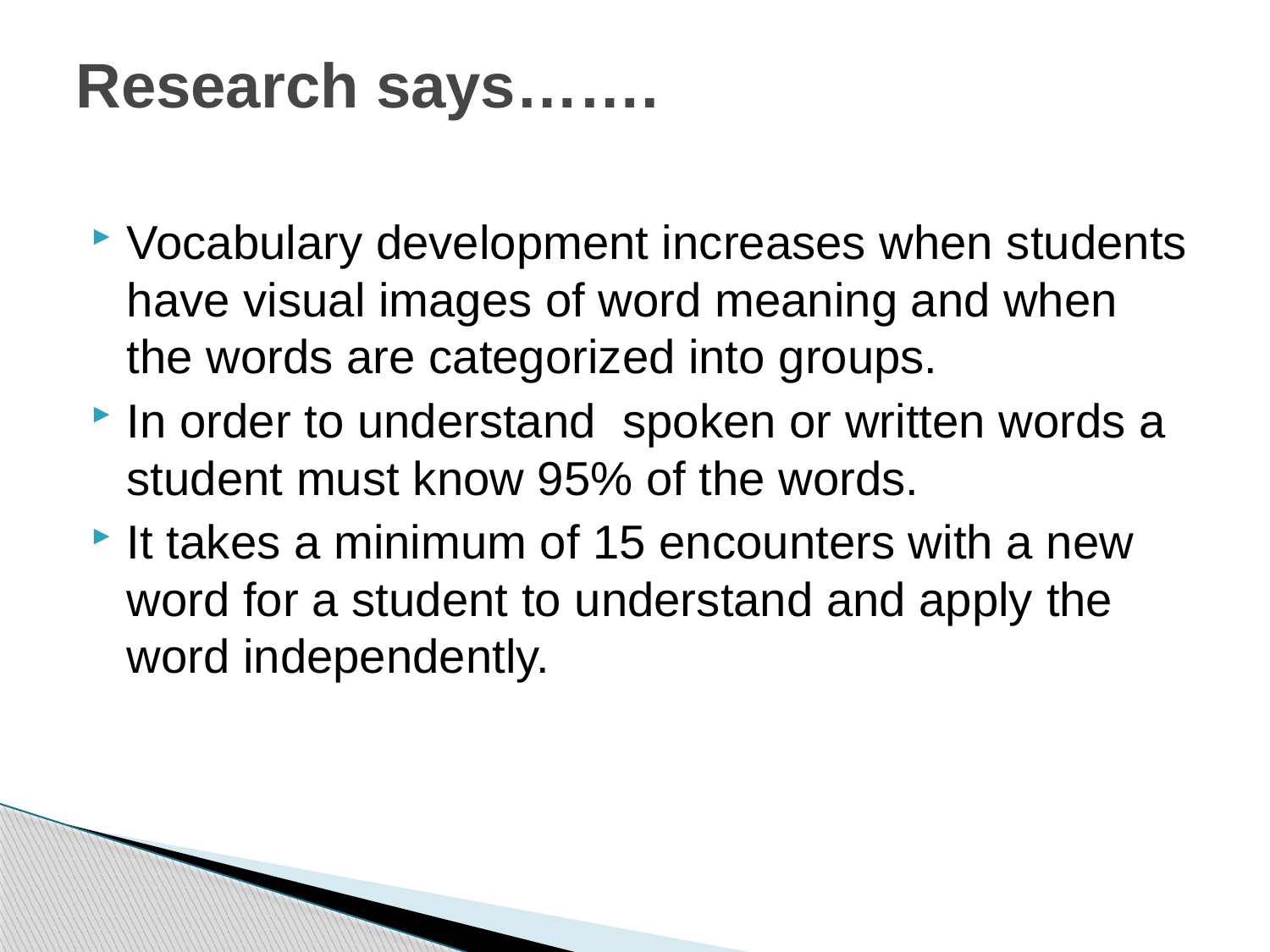

# Research says…….
Vocabulary development increases when students have visual images of word meaning and when the words are categorized into groups.
In order to understand  spoken or written words a student must know 95% of the words.
It takes a minimum of 15 encounters with a new word for a student to understand and apply the word independently.